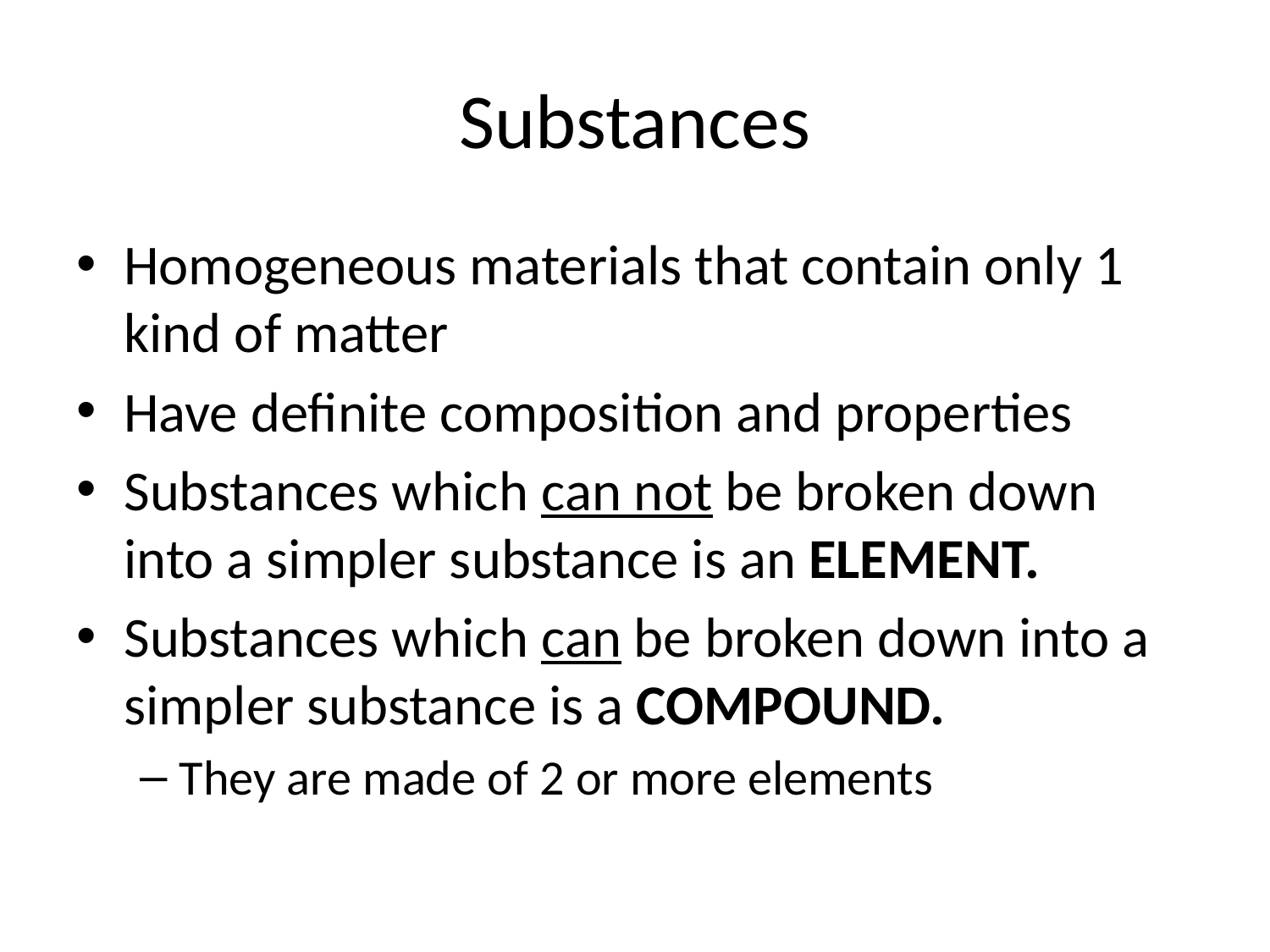

# Substances
Homogeneous materials that contain only 1 kind of matter
Have definite composition and properties
Substances which can not be broken down into a simpler substance is an ELEMENT.
Substances which can be broken down into a simpler substance is a COMPOUND.
They are made of 2 or more elements